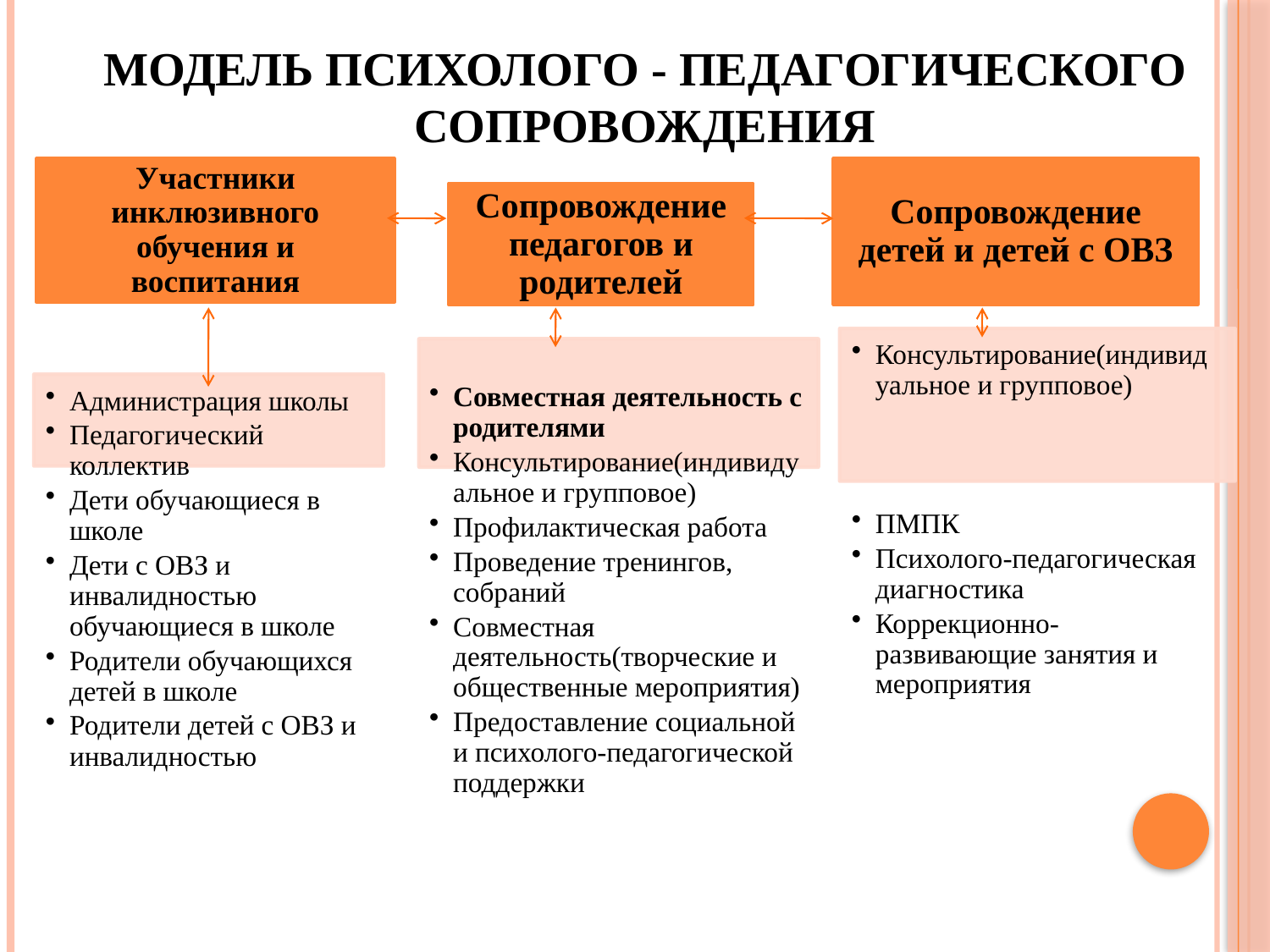

# Модель психолого - педагогического сопровождения
Участники инклюзивного обучения и воспитания
Администрация школы
Педагогический коллектив
Дети обучающиеся в школе
Дети с ОВЗ и инвалидностью обучающиеся в школе
Родители обучающихся детей в школе
Родители детей с ОВЗ и инвалидностью

Сопровождение педагогов и родителей

Совместная деятельность с родителями
Консультирование(индивидуальное и групповое)
Профилактическая работа
Проведение тренингов, собраний
Совместная деятельность(творческие и общественные мероприятия)
Предоставление социальной и психолого-педагогической поддержки
Сопровождение детей и детей с ОВЗ
Консультирование(индивидуальное и групповое)

ПМПК
Психолого-педагогическая диагностика
Коррекционно-развивающие занятия и мероприятия